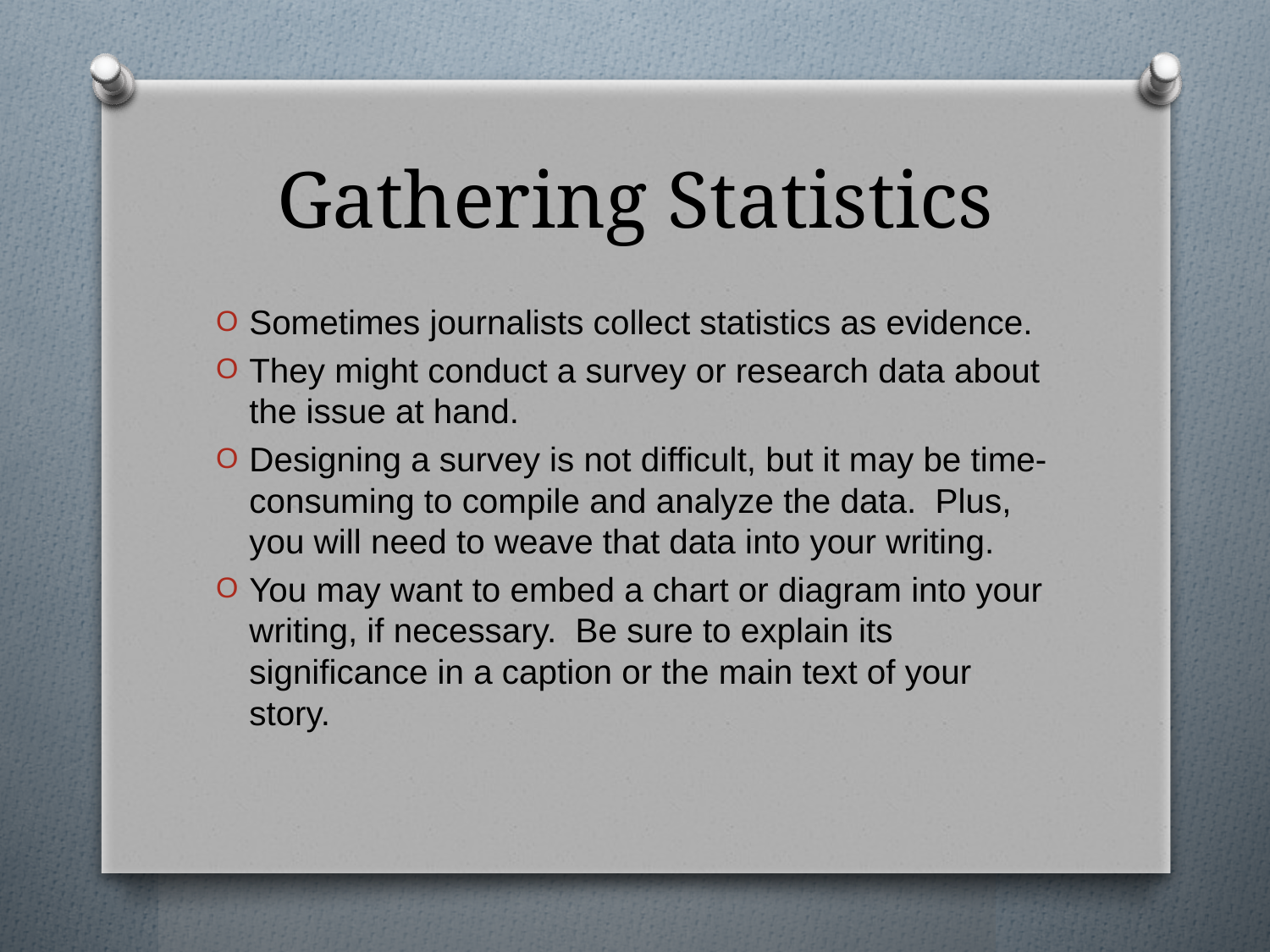

# Gathering Statistics
Sometimes journalists collect statistics as evidence.
They might conduct a survey or research data about the issue at hand.
Designing a survey is not difficult, but it may be time-consuming to compile and analyze the data.  Plus, you will need to weave that data into your writing.
You may want to embed a chart or diagram into your writing, if necessary.  Be sure to explain its significance in a caption or the main text of your story.